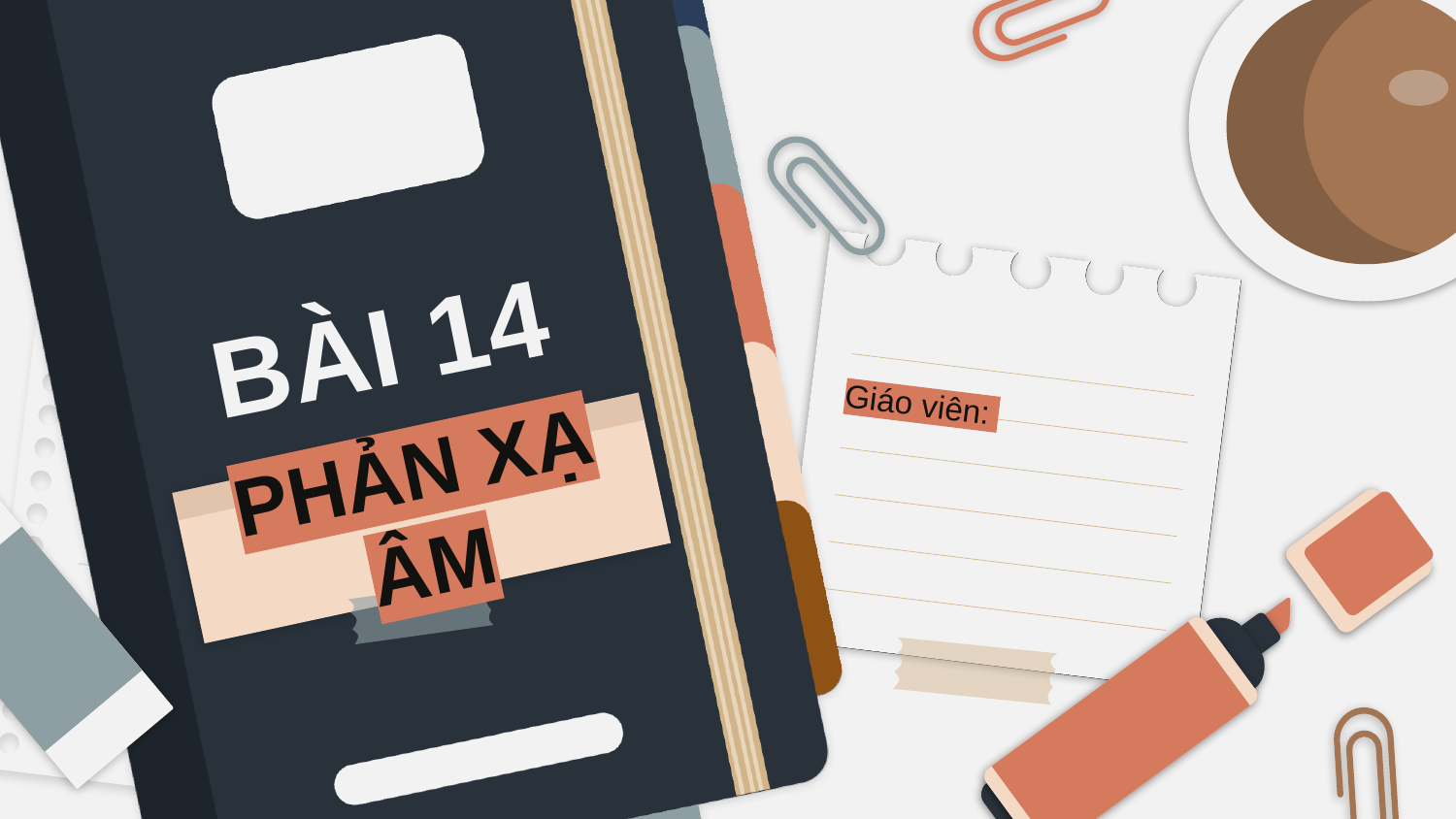

# BÀI 14
Giáo viên:
PHẢN XẠ ÂM